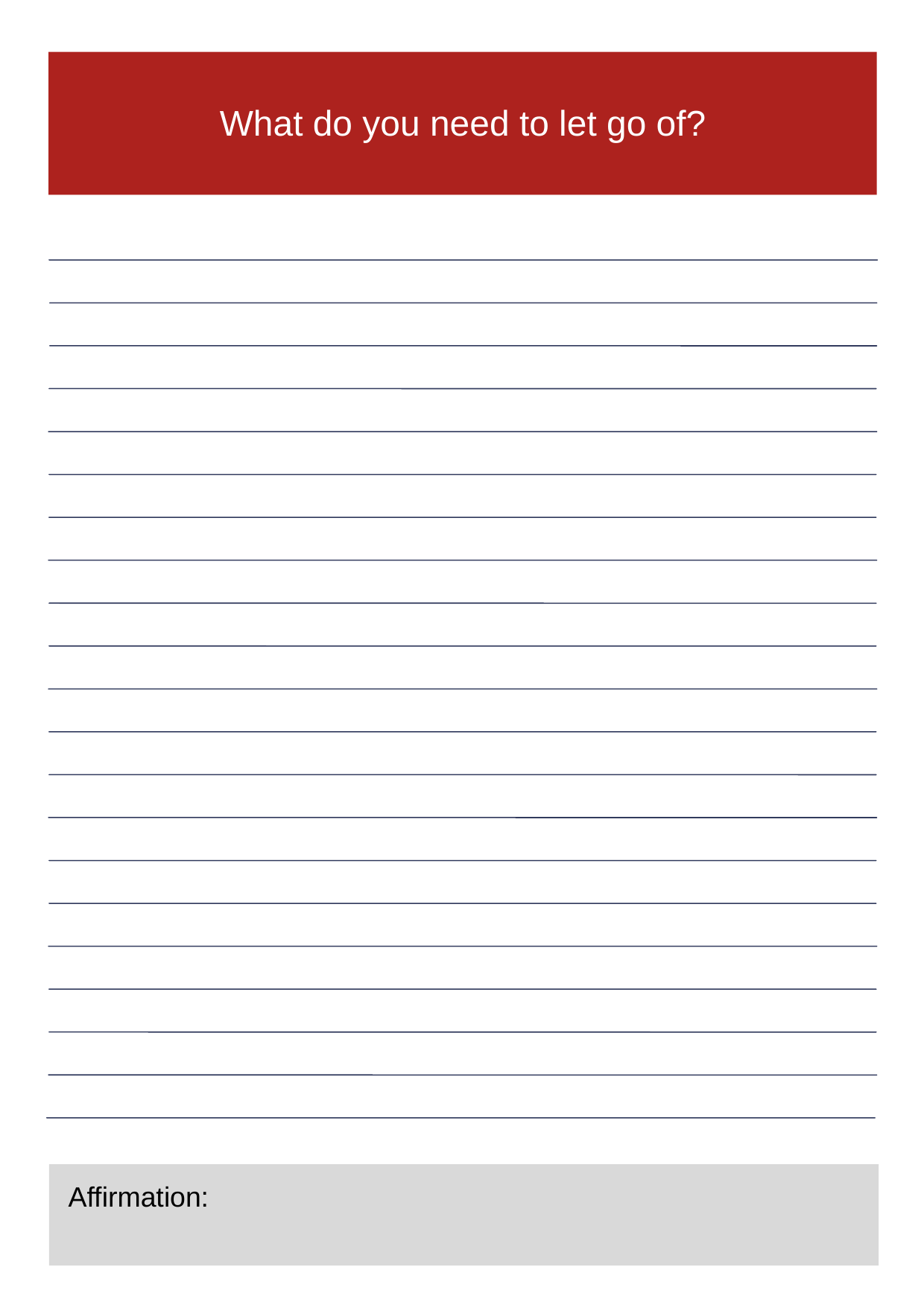

What do you need to let go of?

Affirmation: